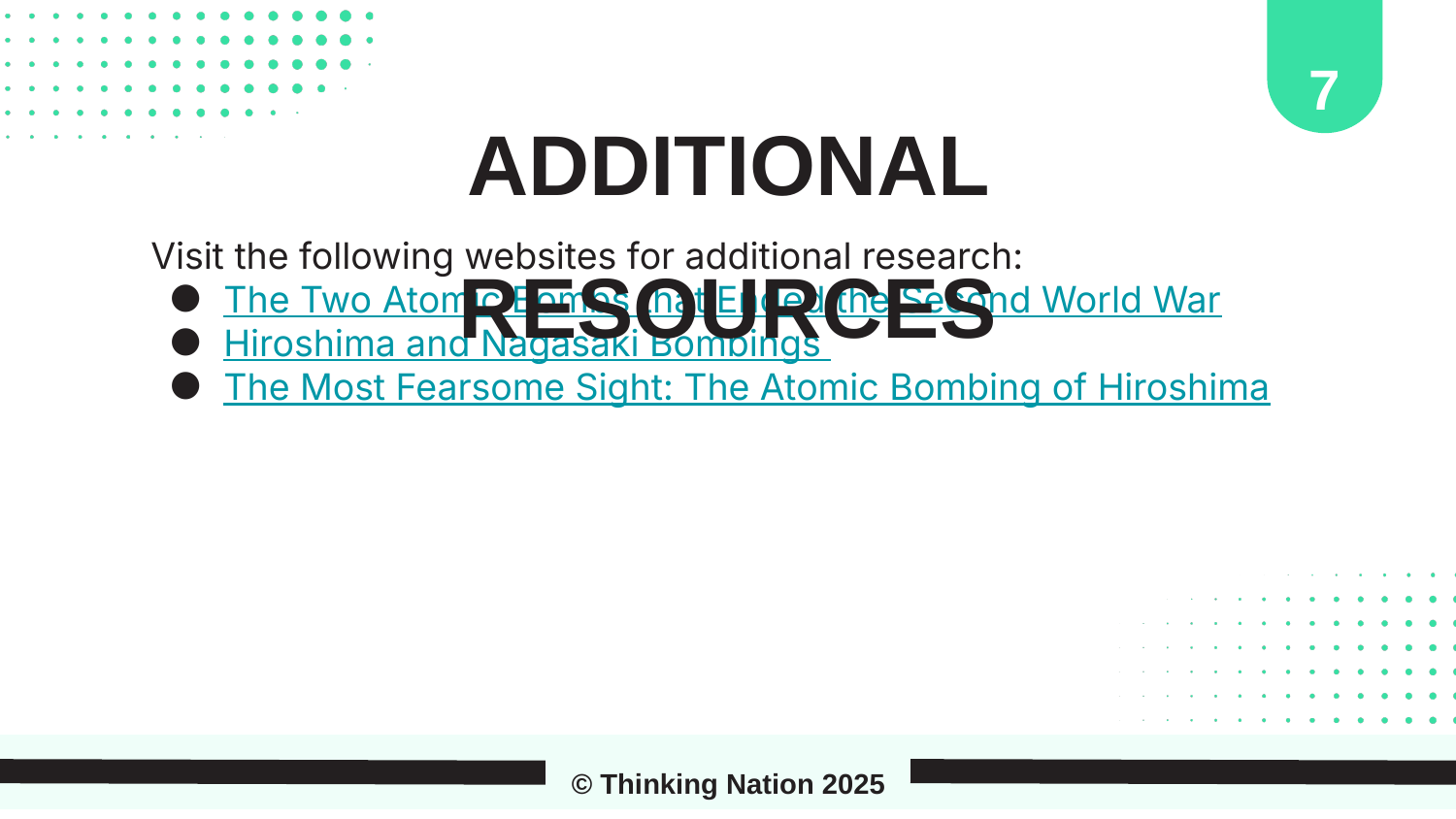

7
ADDITIONAL RESOURCES
Visit the following websites for additional research:
The Two Atomic Bombs that Ended the Second World War
Hiroshima and Nagasaki Bombings
The Most Fearsome Sight: The Atomic Bombing of Hiroshima

© Thinking Nation 2025